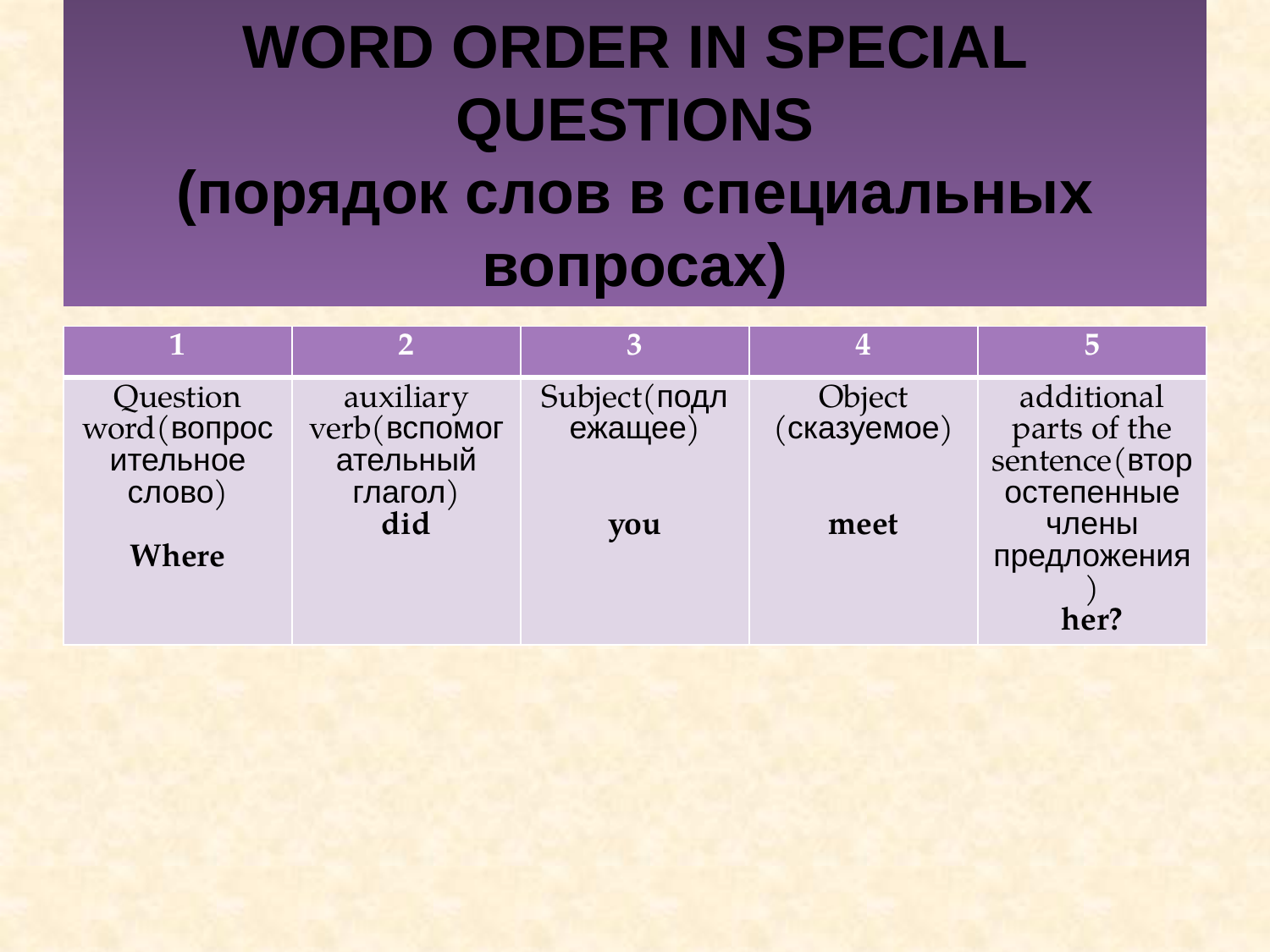

# WORD ORDER IN SPECIAL QUESTIONS (порядок слов в специальных вопросах)
| 1 | 2 | 3 | 4 | 5 |
| --- | --- | --- | --- | --- |
| Question word(вопросительное слово) Where | auxiliary verb(вспомогательный глагол) did | Subject(подлежащее) you | Object (сказуемое) meet | additional parts of the sentence(второстепенные члены предложения) her? |